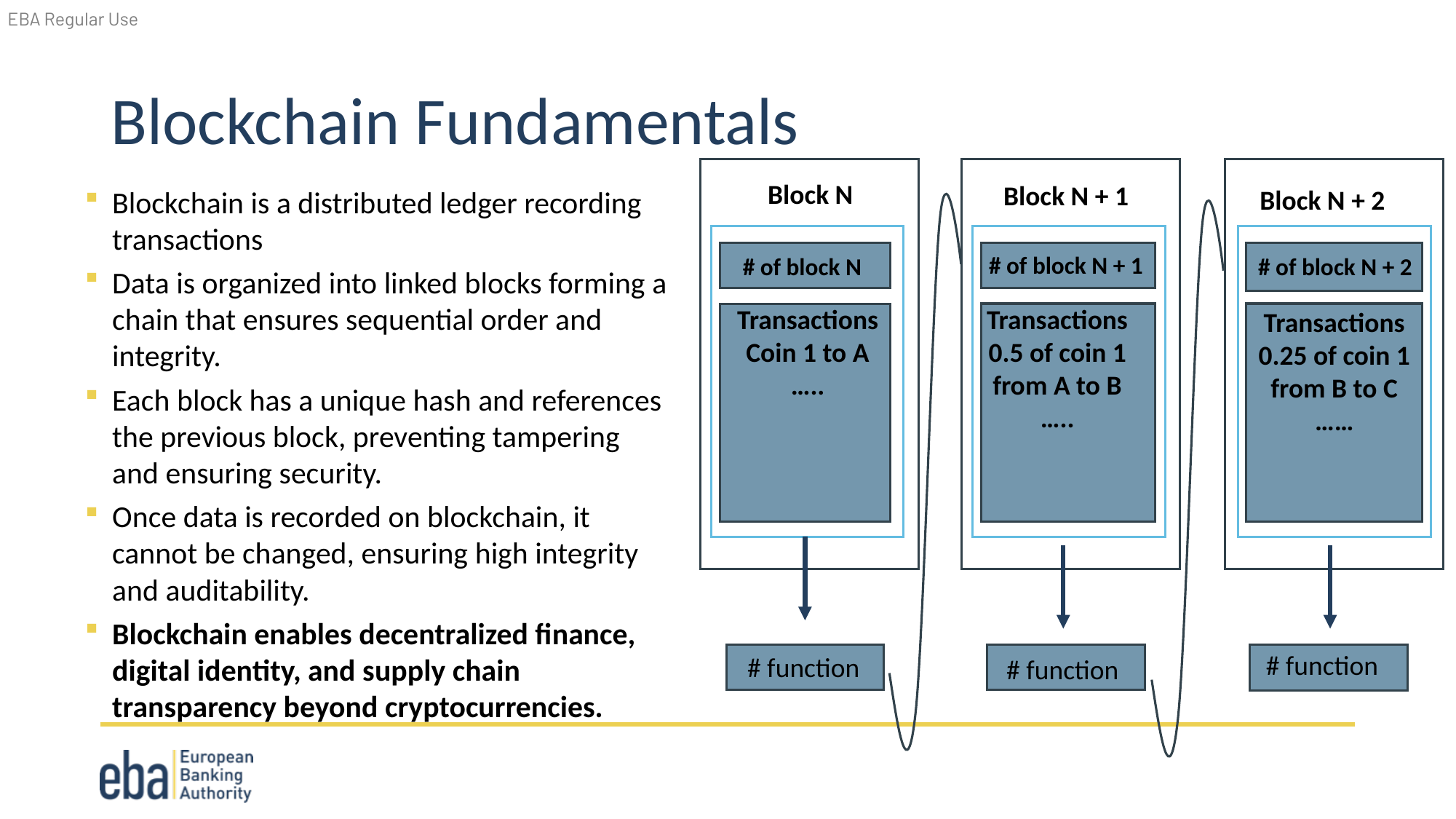

# Blockchain Fundamentals

Block N
Block N + 1
Blockchain is a distributed ledger recording transactions
Data is organized into linked blocks forming a chain that ensures sequential order and integrity.​
Each block has a unique hash and references the previous block, preventing tampering and ensuring security.​
Once data is recorded on blockchain, it cannot be changed, ensuring high integrity and auditability.
Blockchain enables decentralized finance, digital identity, and supply chain transparency beyond cryptocurrencies.

Block N + 2

# of block N + 1
# of block N + 2
# of block N
Transactions
0.5 of coin 1 from A to B
…..
Transactions
Coin 1 to A
…..
Transactions
0.25 of coin 1 from B to C
……

# function
# function

# function